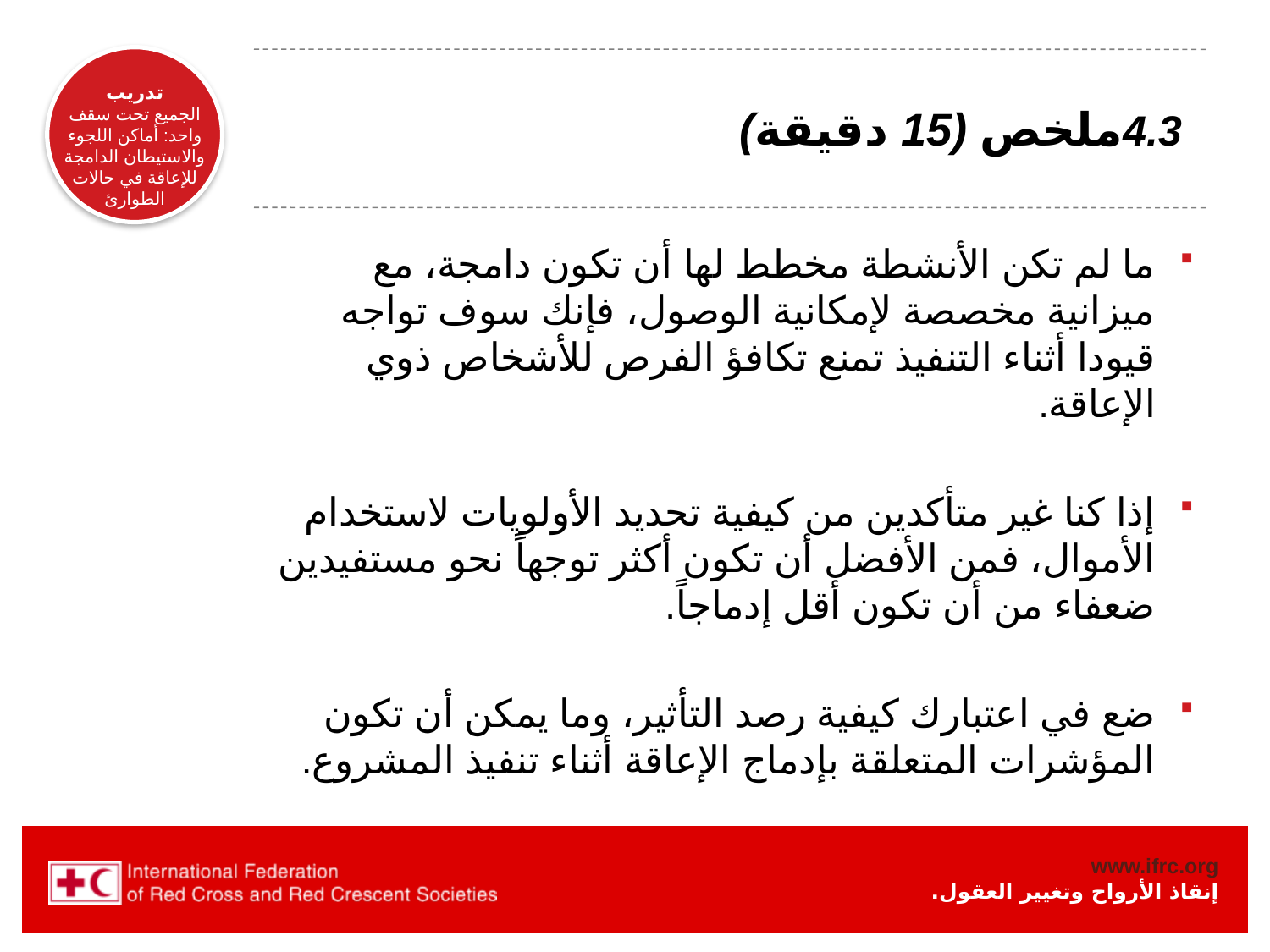

# 4.3ملخص (15 دقيقة)
ما لم تكن الأنشطة مخطط لها أن تكون دامجة، مع ميزانية مخصصة لإمكانية الوصول، فإنك سوف تواجه قيودا أثناء التنفيذ تمنع تكافؤ الفرص للأشخاص ذوي الإعاقة.

إذا كنا غير متأكدين من كيفية تحديد الأولويات لاستخدام الأموال، فمن الأفضل أن تكون أكثر توجهاً نحو مستفيدين ضعفاء من أن تكون أقل إدماجاً.

ضع في اعتبارك كيفية رصد التأثير، وما يمكن أن تكون المؤشرات المتعلقة بإدماج الإعاقة أثناء تنفيذ المشروع.